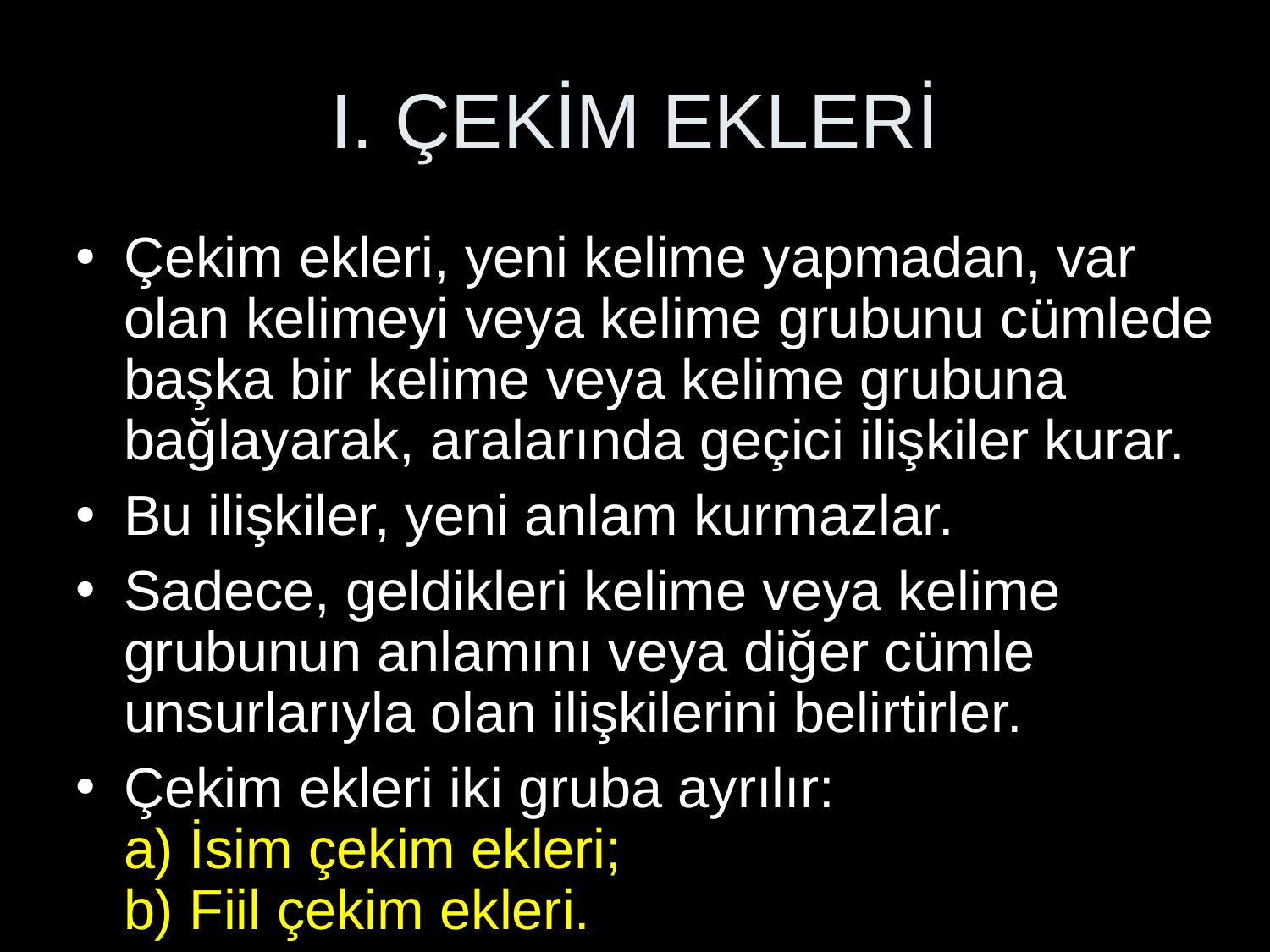

# I. ÇEKİM EKLERİ
Çekim ekleri, yeni kelime yapmadan, var olan kelimeyi veya kelime grubunu cümlede başka bir kelime veya kelime grubuna bağlayarak, aralarında geçici ilişkiler kurar.
Bu ilişkiler, yeni anlam kurmazlar.
Sadece, geldikleri kelime veya kelime grubunun anlamını veya diğer cümle unsurlarıyla olan ilişkilerini belirtirler.
Çekim ekleri iki gruba ayrılır:
a) İsim çekim ekleri;
b) Fiil çekim ekleri.